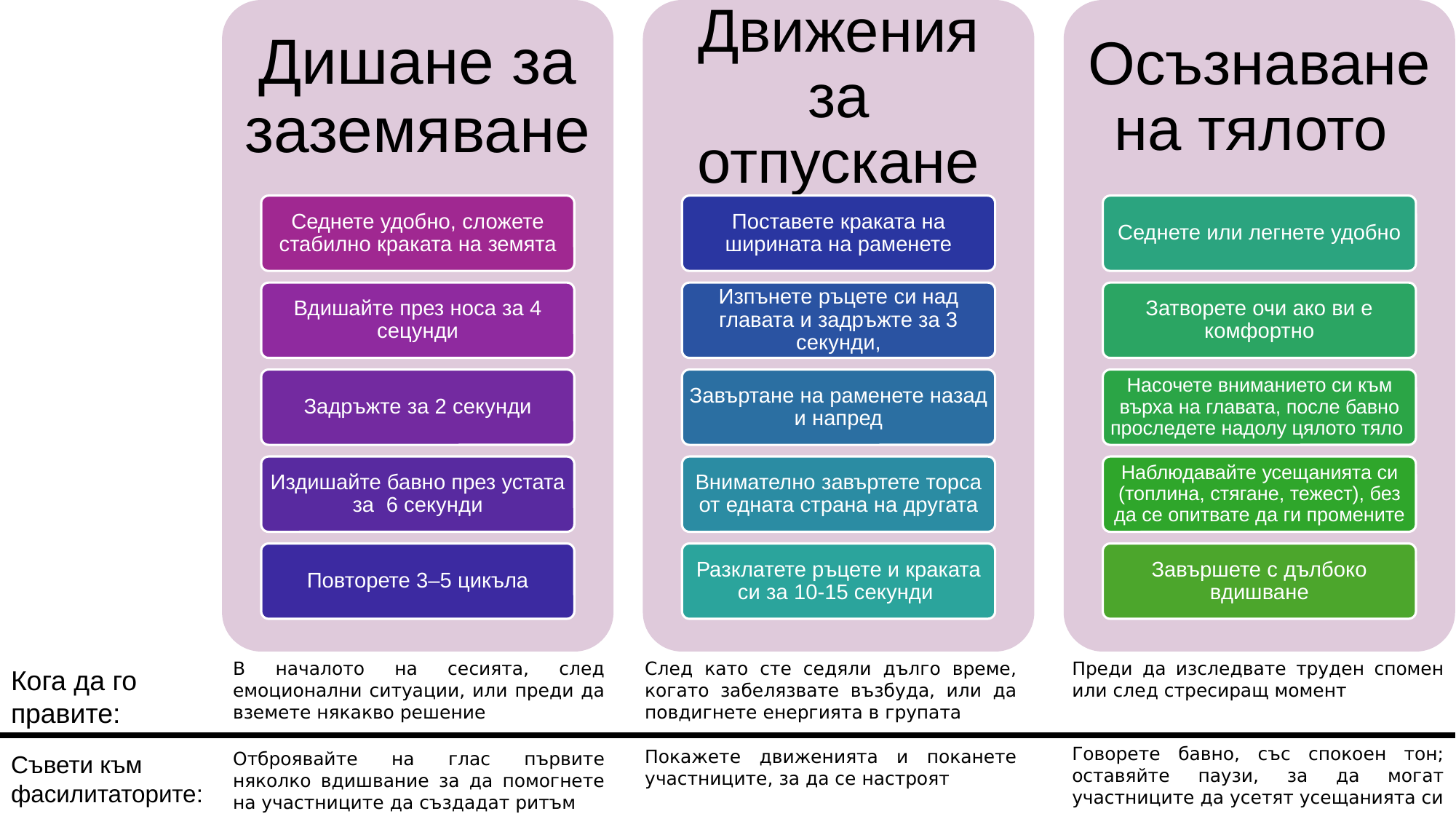

Дишане за заземяване

Движения за отпускане

Осъзнаване на тялото

Седнете удобно, сложете стабилно краката на земята
Поставете краката на ширината на раменете
Седнете или легнете удобно

Вдишайте през носа за 4 сецунди
Изпънете ръцете си над главата и задръжте за 3 секунди,
Затворете очи ако ви е комфортно

Задръжте за 2 секунди
Завъртане на раменете назад и напред
Насочете вниманието си към върха на главата, после бавно проследете надолу цялото тяло

Издишайте бавно през устата за  6 секунди
Внимателно завъртете торса от едната страна на другата
Наблюдавайте усещанията си (топлина, стягане, тежест), без да се опитвате да ги промените

Повторете 3–5 цикъла
Разклатете ръцете и краката си за 10-15 секунди
Завършете с дълбоко вдишване
В началото на сесията, след емоционални ситуации, или преди да вземете някакво решение
След като сте седяли дълго време, когато забелязвате възбуда, или да повдигнете енергията в групата
Преди да изследвате труден спомен или след стресиращ момент
Кога да го правите:
Говорете бавно, със спокоен тон; оставяйте паузи, за да могат участниците да усетят усещанията си
Покажете движенията и поканете участниците, за да се настроят
Отброявайте на глас първите няколко вдишвание за да помогнете на участниците да създадат ритъм
Съвети към фасилитаторите: